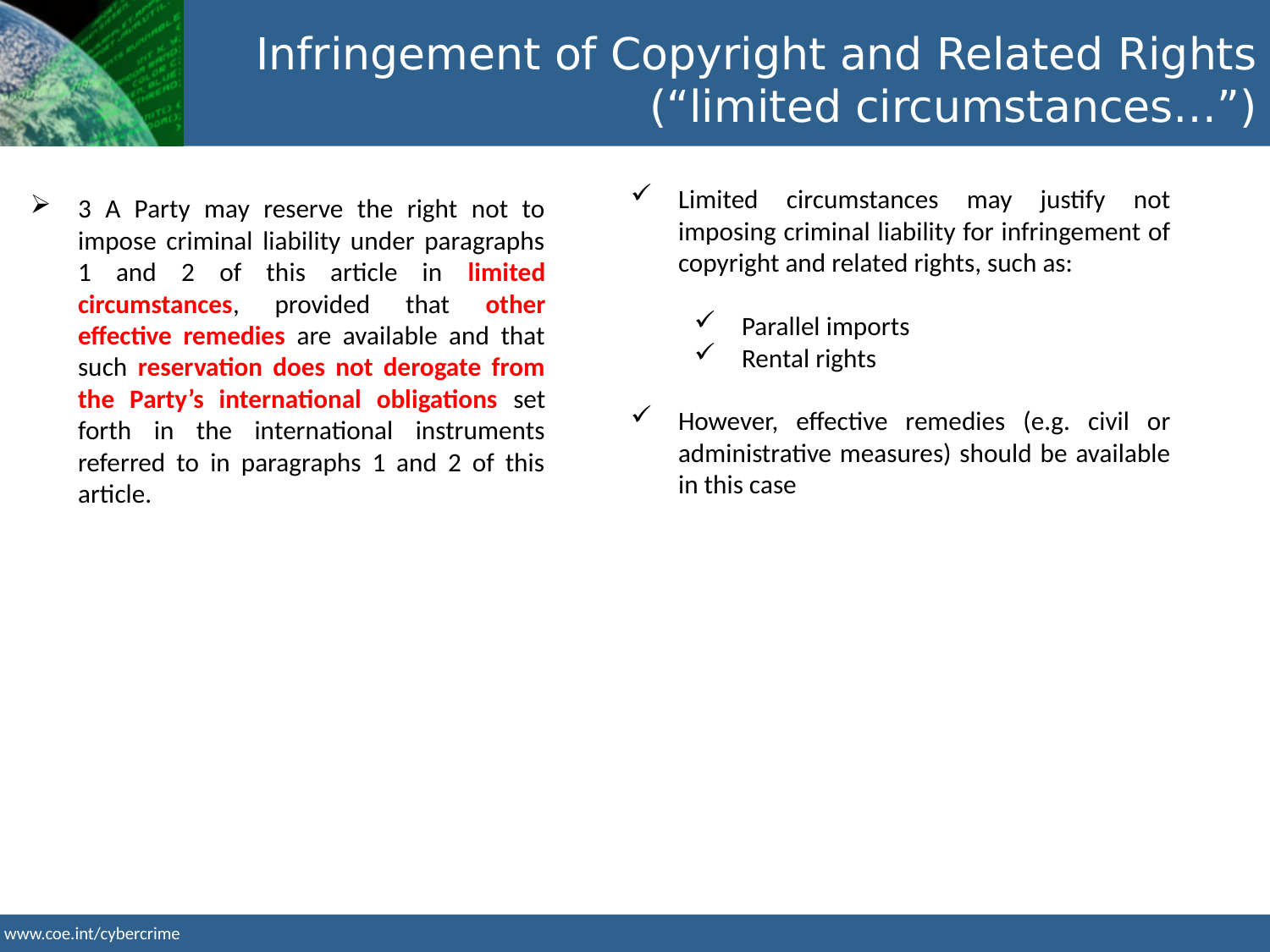

Infringement of Copyright and Related Rights (“limited circumstances…”)
Limited circumstances may justify not imposing criminal liability for infringement of copyright and related rights, such as:

Parallel imports
Rental rights

However, effective remedies (e.g. civil or administrative measures) should be available in this case
3 A Party may reserve the right not to impose criminal liability under paragraphs 1 and 2 of this article in limited circumstances, provided that other effective remedies are available and that such reservation does not derogate from the Party’s international obligations set forth in the international instruments referred to in paragraphs 1 and 2 of this article.